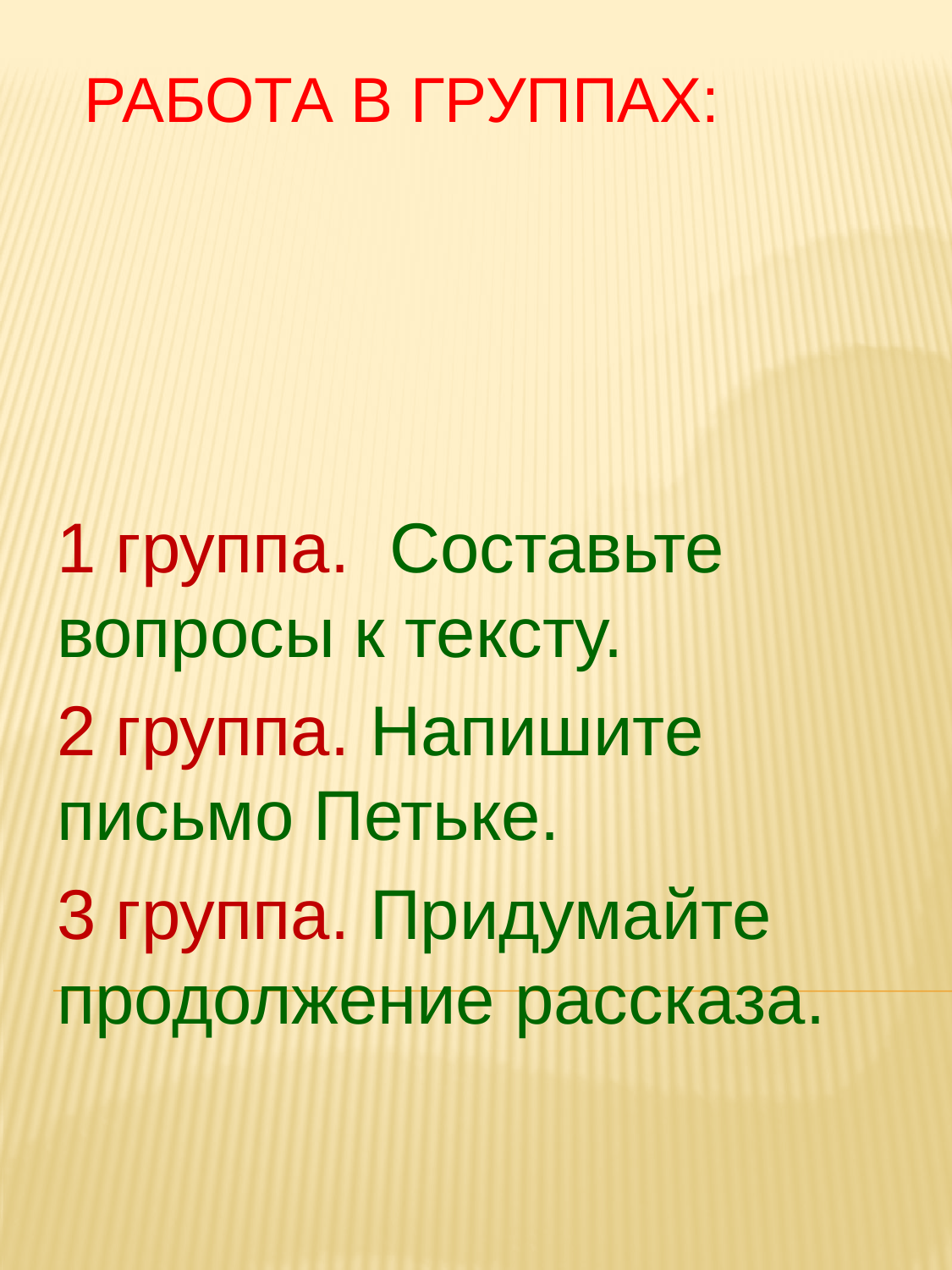

# Работа в группах:
1 группа.  Составьте вопросы к тексту.
2 группа. Напишите письмо Петьке.
3 группа. Придумайте продолжение рассказа.